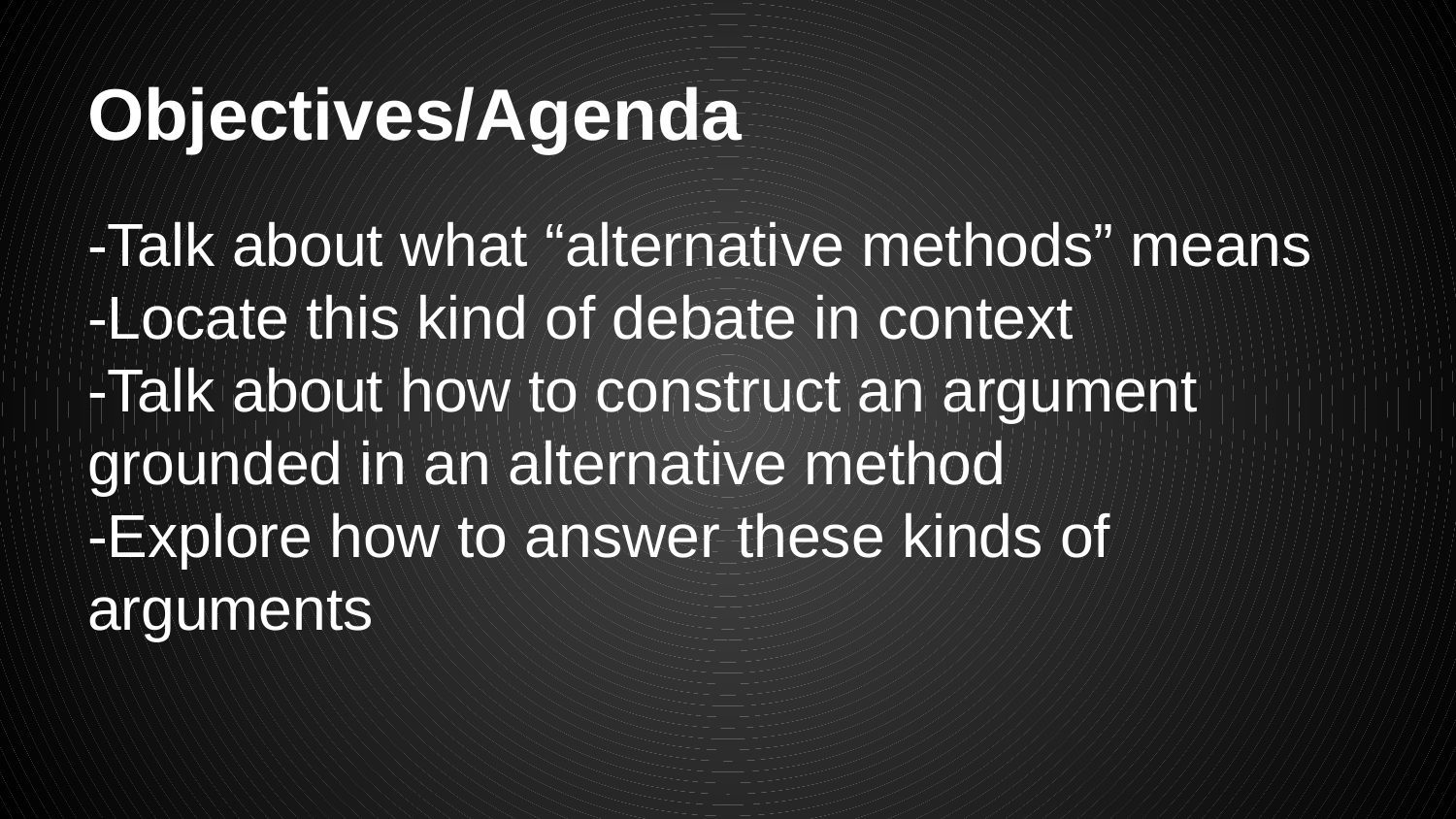

# Objectives/Agenda
-Talk about what “alternative methods” means
-Locate this kind of debate in context
-Talk about how to construct an argument grounded in an alternative method
-Explore how to answer these kinds of arguments